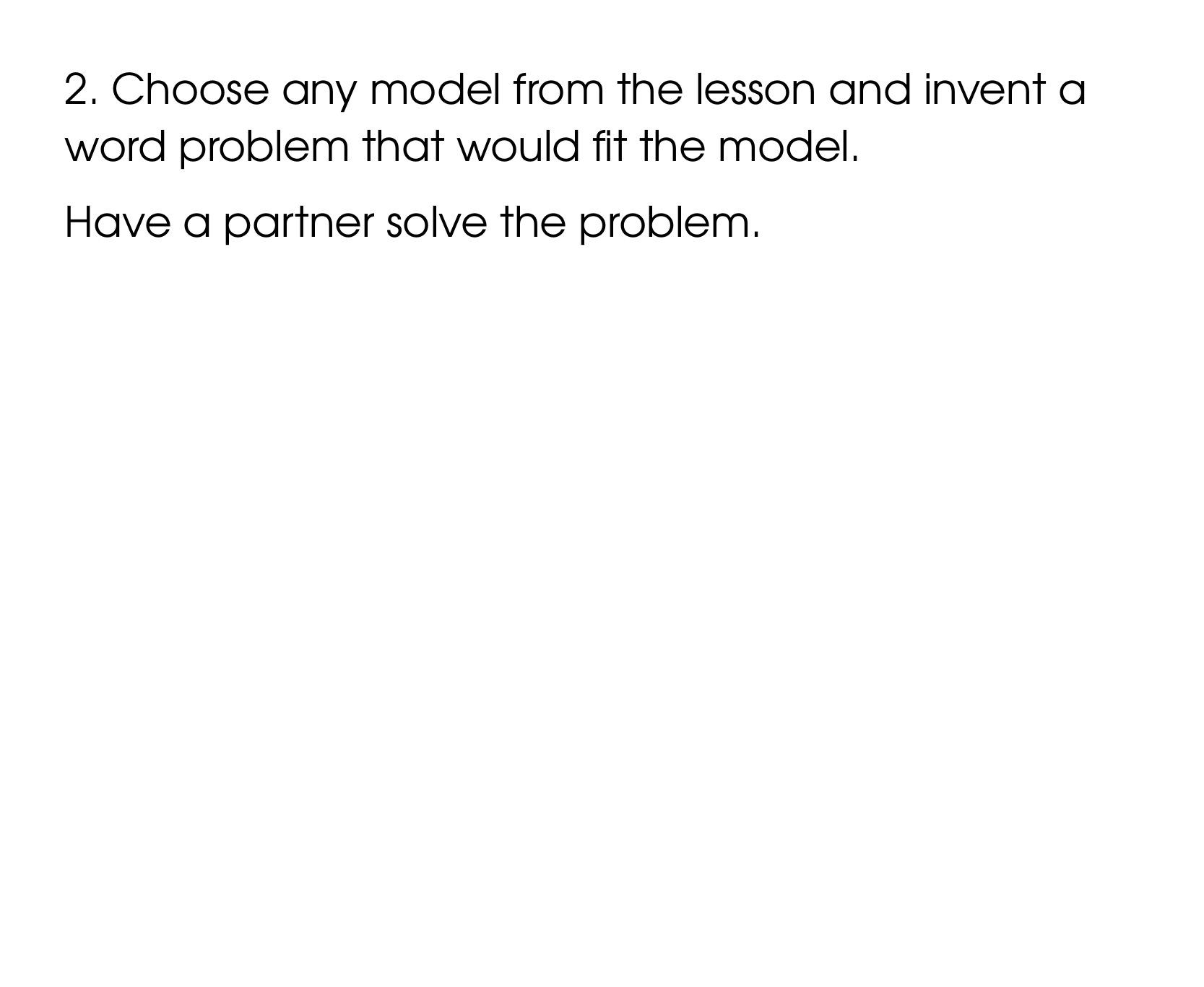

2. Choose any model from the lesson and invent a word problem that would fit the model.
Have a partner solve the problem.